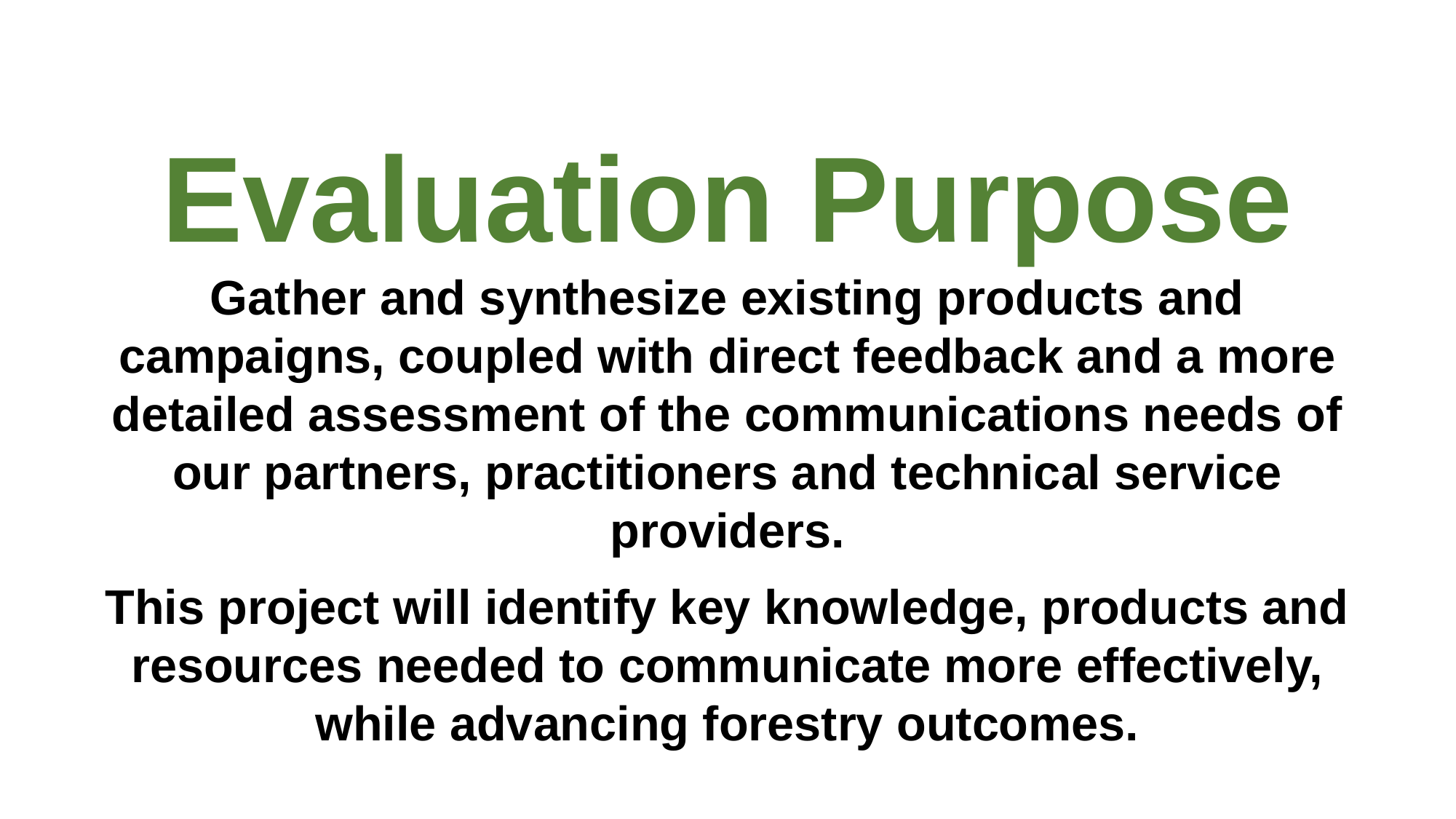

Evaluation Purpose
Gather and synthesize existing products and campaigns, coupled with direct feedback and a more detailed assessment of the communications needs of our partners, practitioners and technical service providers.
This project will identify key knowledge, products and resources needed to communicate more effectively, while advancing forestry outcomes.